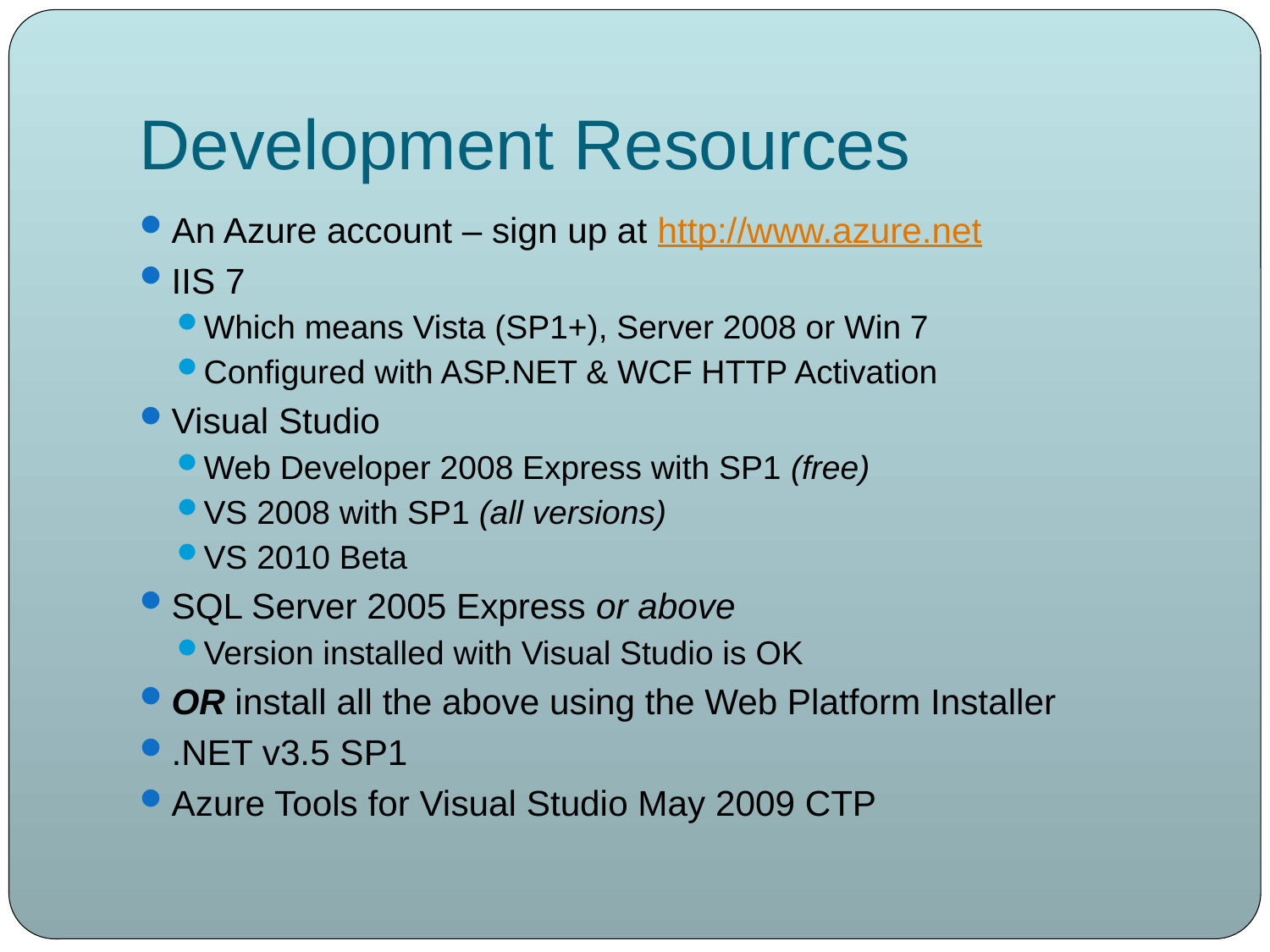

# Development Resources
An Azure account – sign up at http://www.azure.net
IIS 7
Which means Vista (SP1+), Server 2008 or Win 7
Configured with ASP.NET & WCF HTTP Activation
Visual Studio
Web Developer 2008 Express with SP1 (free)
VS 2008 with SP1 (all versions)
VS 2010 Beta
SQL Server 2005 Express or above
Version installed with Visual Studio is OK
OR install all the above using the Web Platform Installer
.NET v3.5 SP1
Azure Tools for Visual Studio May 2009 CTP